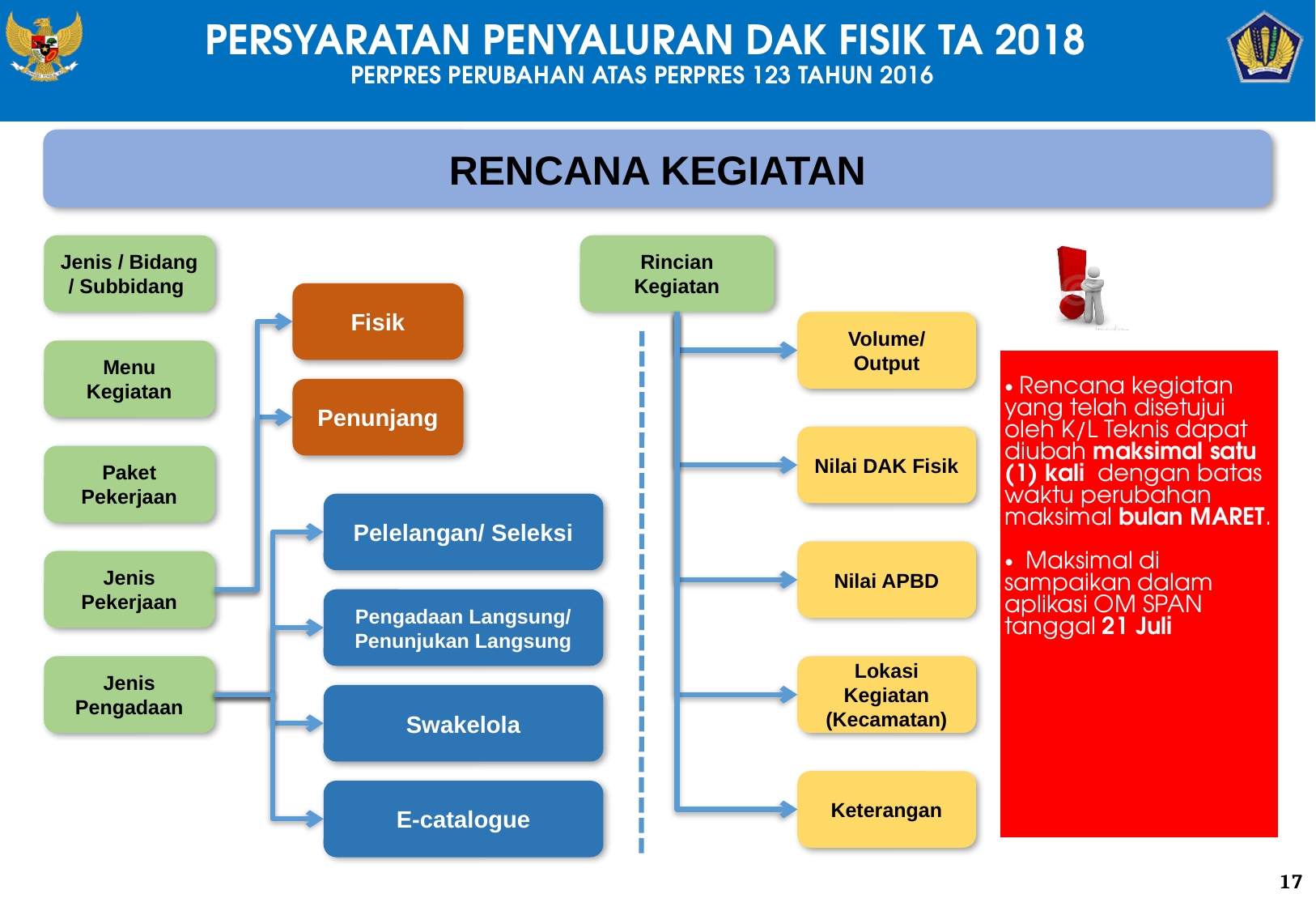

PERSYARATAN PENYALURAN DAK FISIK TA 2018
PERPRES PERUBAHAN ATAS PERPRES 123 TAHUN 2016

RENCANA KEGIATAN
Jenis / Bidang / Subbidang
Rincian Kegiatan

Fisik
Volume/ Output
Menu Kegiatan
| Rencana kegiatan yang telah disetujui oleh K/L Teknis dapat diubah maksimal satu (1) kali dengan batas waktu perubahan maksimal bulan MARET. Maksimal di sampaikan dalam aplikasi OM SPAN tanggal 21 Juli |
| --- |
Penunjang
Nilai DAK Fisik
Paket Pekerjaan
Pelelangan/ Seleksi
Nilai APBD
Jenis Pekerjaan
Pengadaan Langsung/ Penunjukan Langsung
Jenis Pengadaan
Lokasi Kegiatan (Kecamatan)
Swakelola
Keterangan
E-catalogue
17